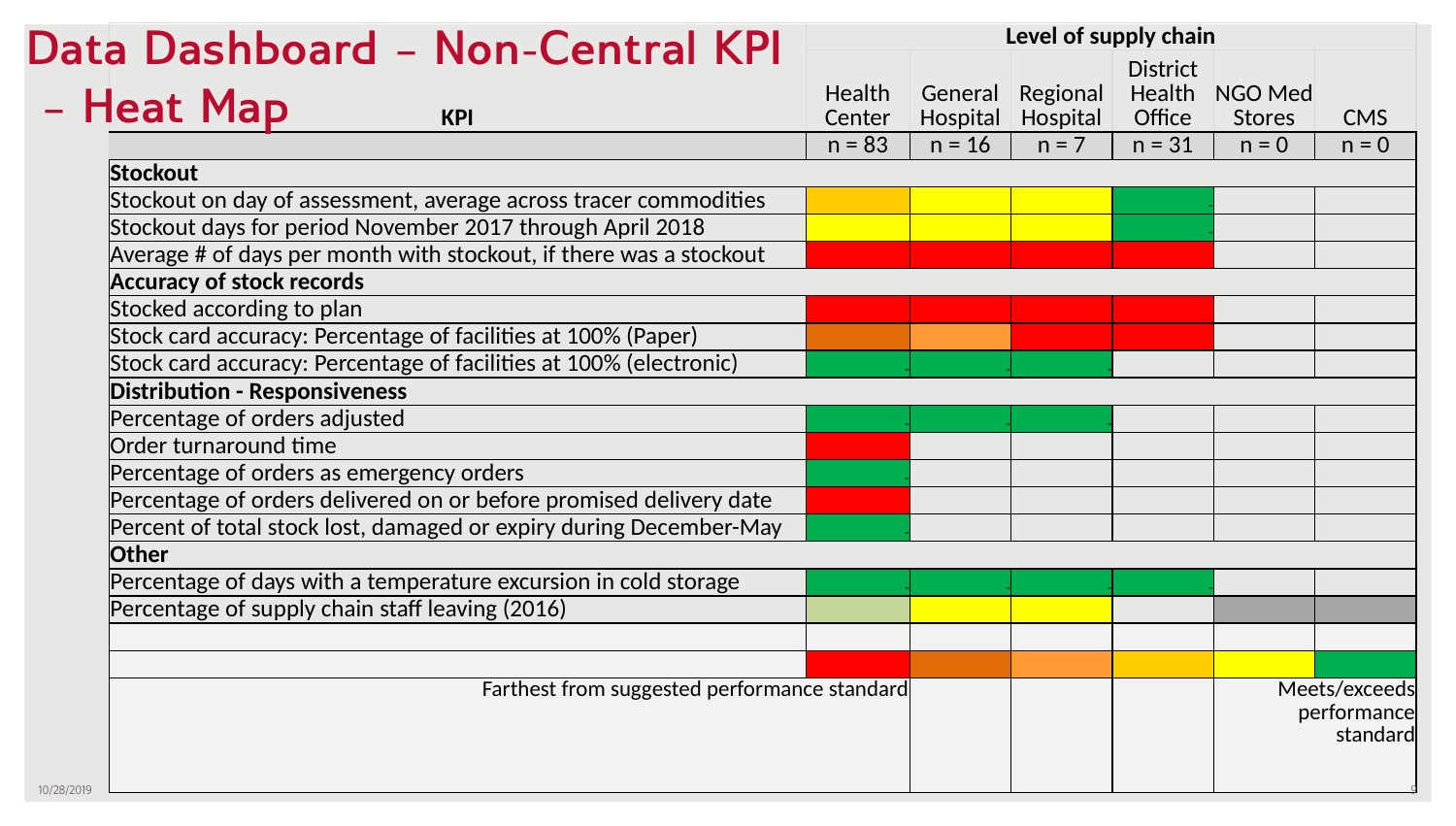

# Data Dashboard – Non-Central KPI – Heat Map
| KPI | Level of supply chain |  |  |  |  |  |
| --- | --- | --- | --- | --- | --- | --- |
|  | Health Center | General Hospital | Regional Hospital | District Health Office | NGO Med Stores | CMS |
|  | n = 83 | n = 16 | n = 7 | n = 31 | n = 0 | n = 0 |
| Stockout |  |  |  |  |  |  |
| Stockout on day of assessment, average across tracer commodities |  |  |  | - |  |  |
| Stockout days for period November 2017 through April 2018 |  |  |  | - |  |  |
| Average # of days per month with stockout, if there was a stockout |  |  |  |  |  |  |
| Accuracy of stock records |  |  |  |  |  |  |
| Stocked according to plan |  |  |  |  |  |  |
| Stock card accuracy: Percentage of facilities at 100% (Paper) |  |  |  |  |  |  |
| Stock card accuracy: Percentage of facilities at 100% (electronic) | - | - | - |  |  |  |
| Distribution - Responsiveness |  |  |  |  |  |  |
| Percentage of orders adjusted | - | - | - |  |  |  |
| Order turnaround time |  |  |  |  |  |  |
| Percentage of orders as emergency orders | - |  |  |  |  |  |
| Percentage of orders delivered on or before promised delivery date |  |  |  |  |  |  |
| Percent of total stock lost, damaged or expiry during December-May | - |  |  |  |  |  |
| Other |  |  |  |  |  |  |
| Percentage of days with a temperature excursion in cold storage | - | - | - | - |  |  |
| Percentage of supply chain staff leaving (2016) |  |  |  |  |  |  |
|  |  |  |  |  |  |  |
|  |  |  |  |  |  |  |
| Farthest from suggested performance standard |  |  |  |  | Meets/exceeds performance standard |  |
10/28/2019

9